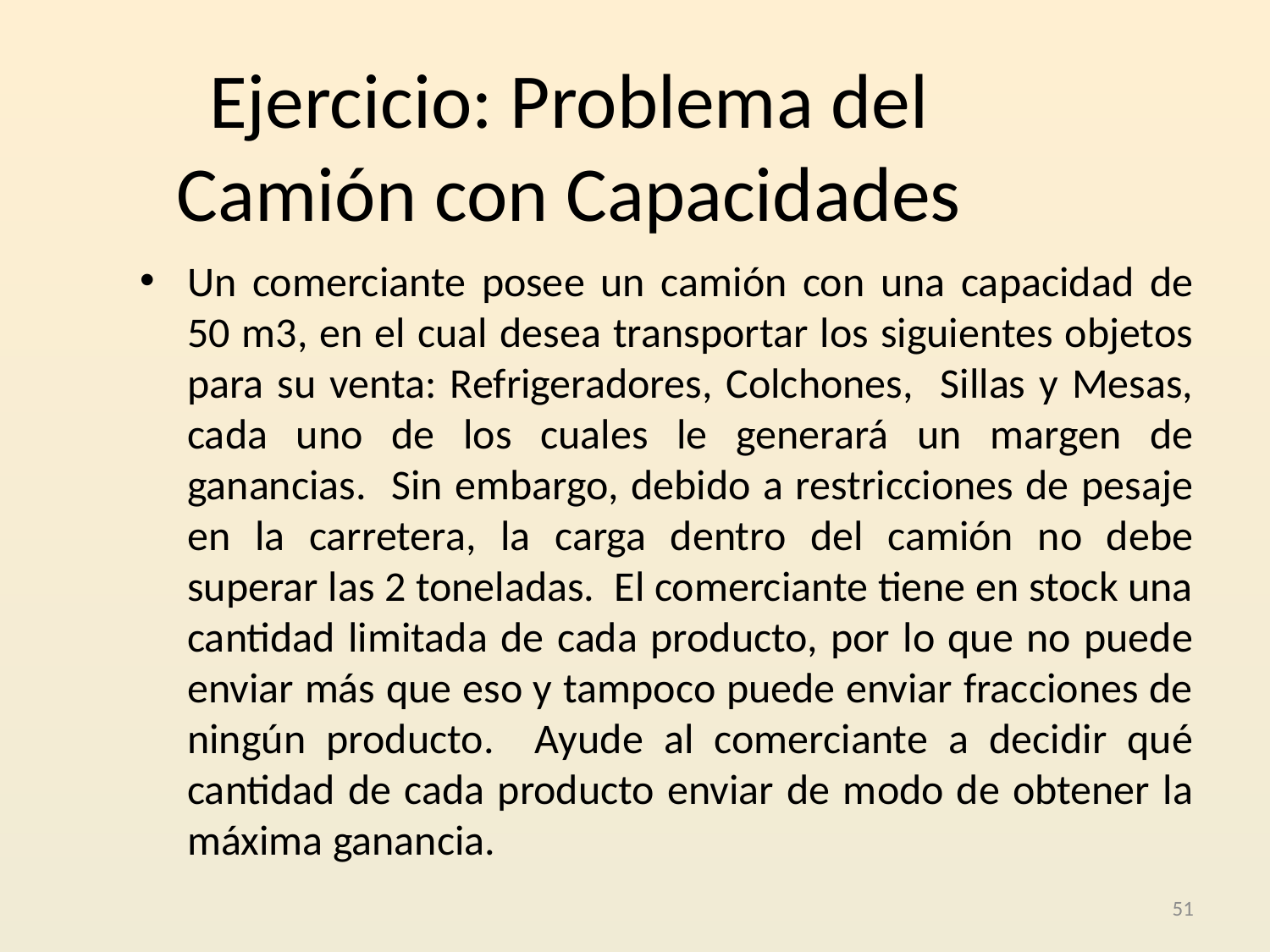

# Ejercicio: Problema del Camión con Capacidades
Un comerciante posee un camión con una capacidad de 50 m3, en el cual desea transportar los siguientes objetos para su venta: Refrigeradores, Colchones,  Sillas y Mesas, cada uno de los cuales le generará un margen de ganancias.  Sin embargo, debido a restricciones de pesaje en la carretera, la carga dentro del camión no debe superar las 2 toneladas.  El comerciante tiene en stock una cantidad limitada de cada producto, por lo que no puede enviar más que eso y tampoco puede enviar fracciones de ningún producto.  Ayude al comerciante a decidir qué cantidad de cada producto enviar de modo de obtener la máxima ganancia.

51